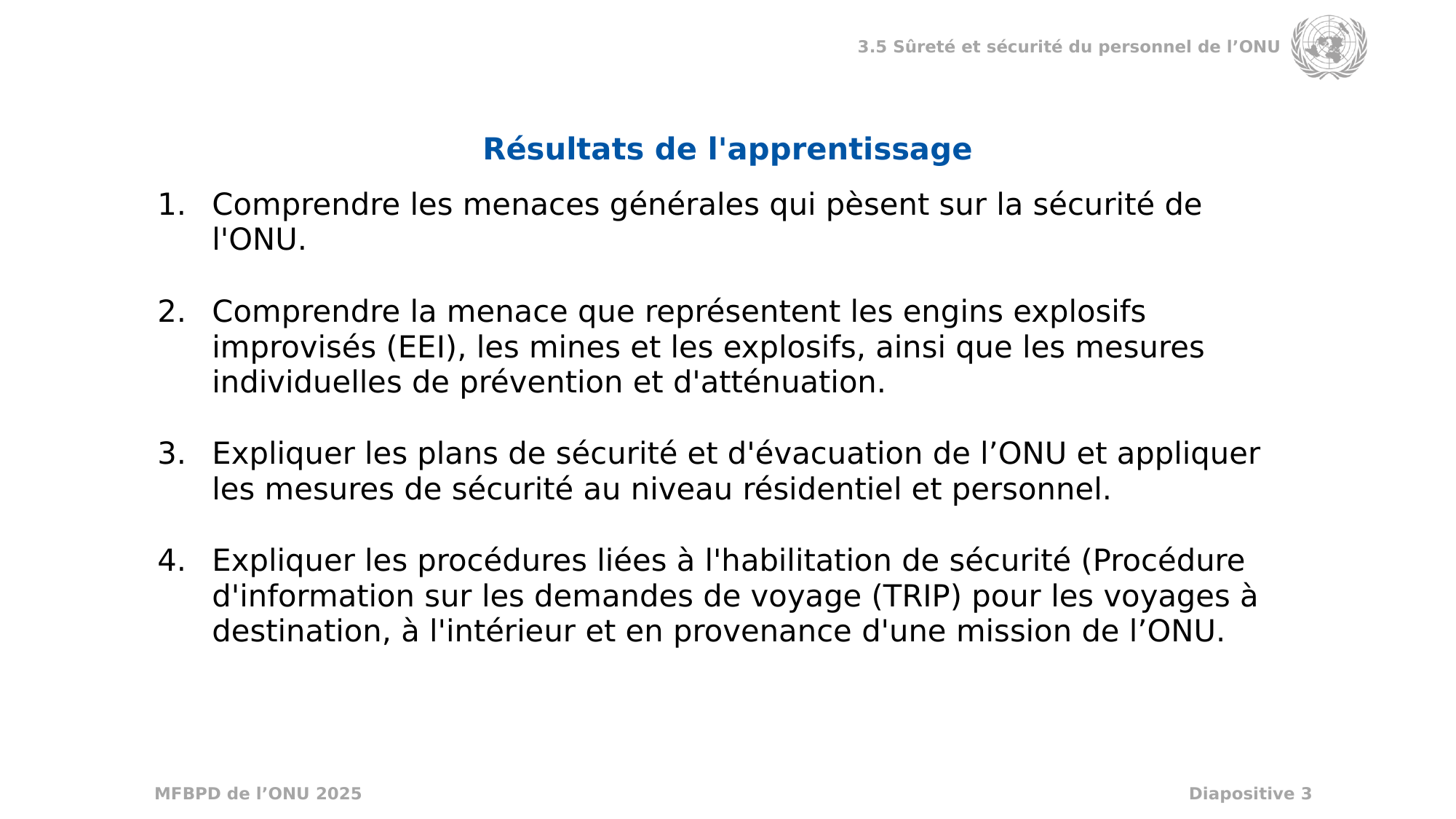

| Résultats de l'apprentissage |
| --- |
| Comprendre les menaces générales qui pèsent sur la sécurité de l'ONU. Comprendre la menace que représentent les engins explosifs improvisés (EEI), les mines et les explosifs, ainsi que les mesures individuelles de prévention et d'atténuation. Expliquer les plans de sécurité et d'évacuation de l’ONU et appliquer les mesures de sécurité au niveau résidentiel et personnel. Expliquer les procédures liées à l'habilitation de sécurité (Procédure d'information sur les demandes de voyage (TRIP) pour les voyages à destination, à l'intérieur et en provenance d'une mission de l’ONU. |